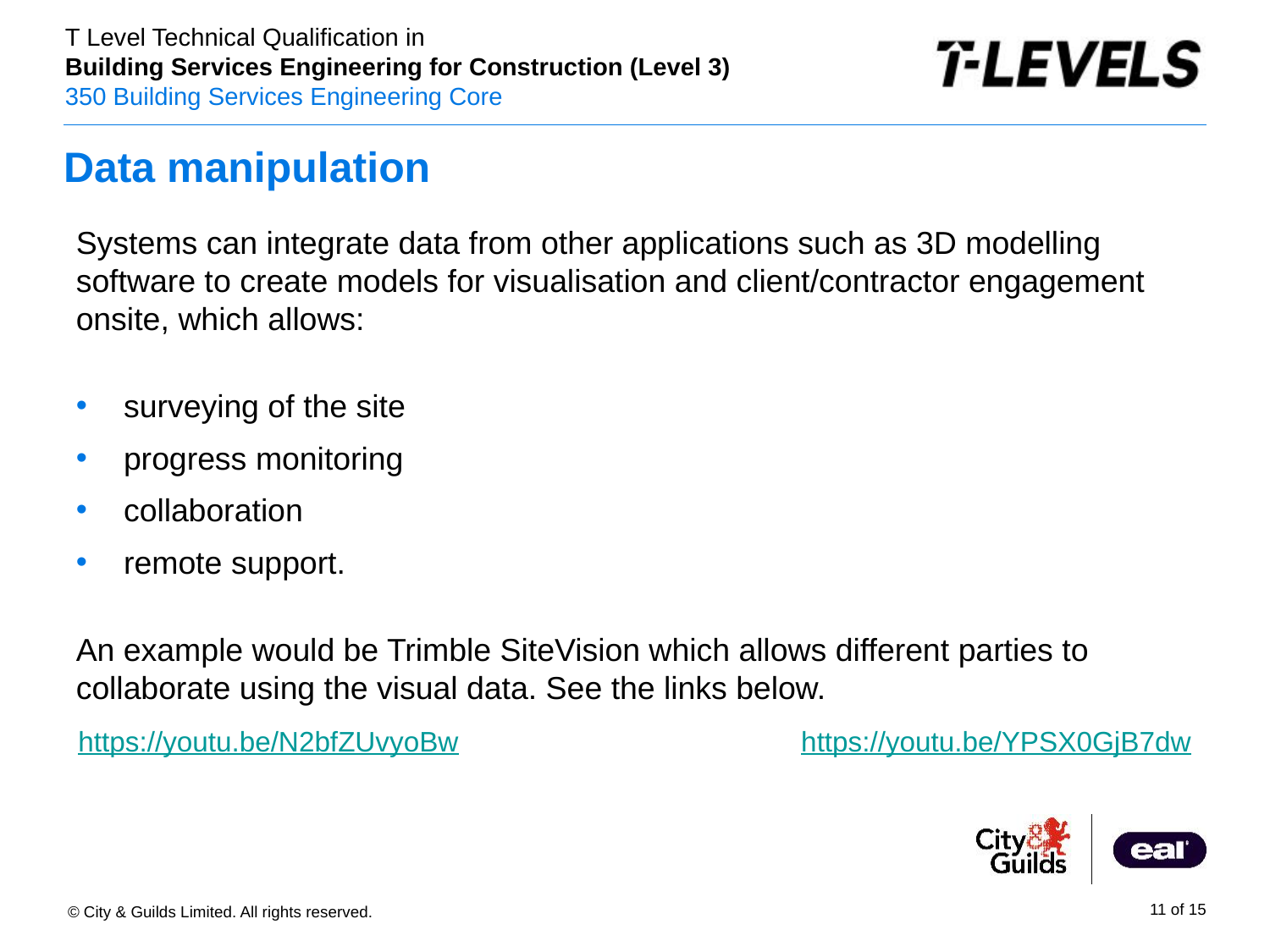

# Data manipulation
Systems can integrate data from other applications such as 3D modelling software to create models for visualisation and client/contractor engagement onsite, which allows:

surveying of the site
progress monitoring
collaboration
remote support.

An example would be Trimble SiteVision which allows different parties to collaborate using the visual data. See the links below.
https://youtu.be/YPSX0GjB7dw

https://youtu.be/N2bfZUvyoBw